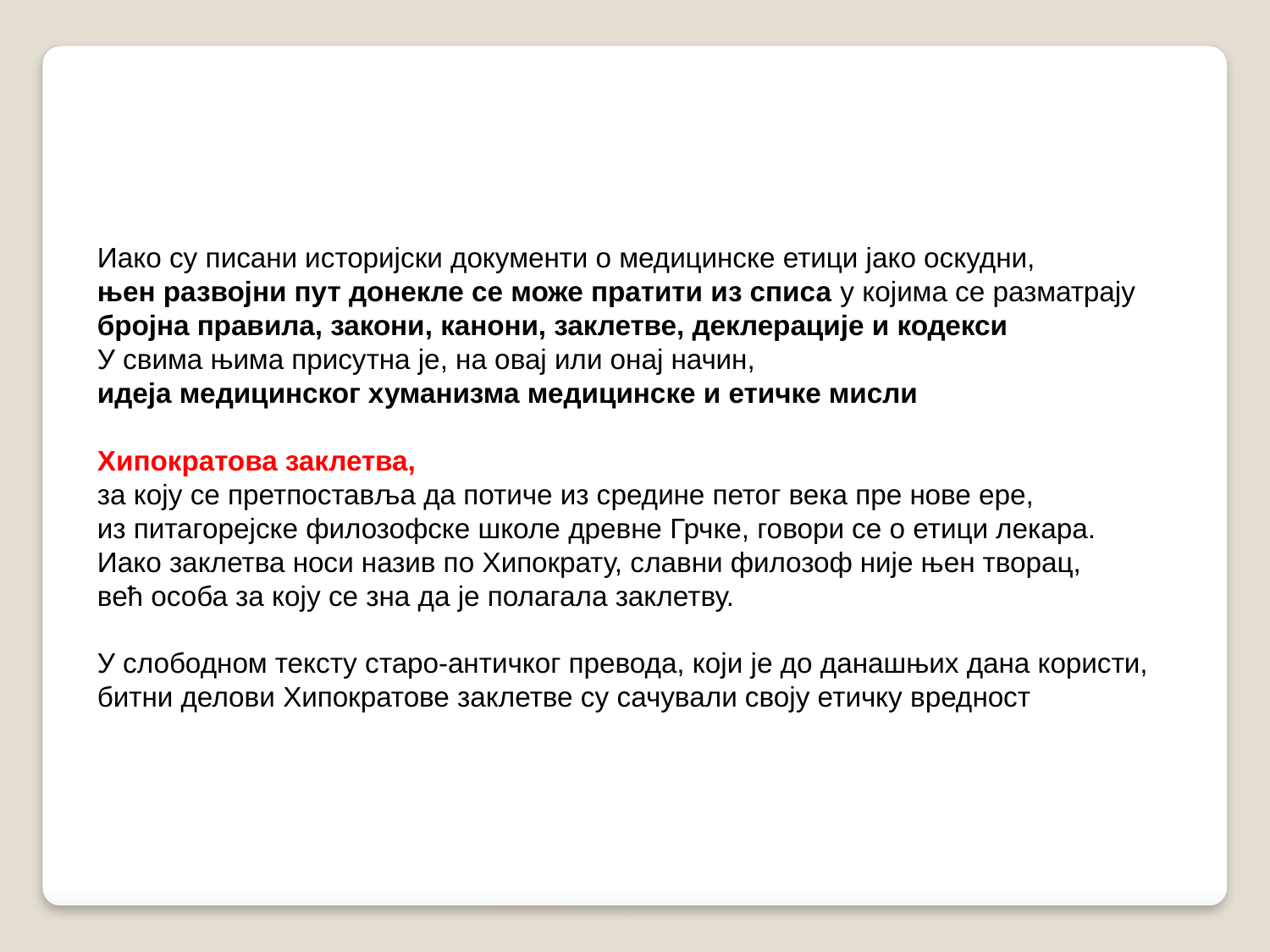

Иако су писани историјски документи о медицинске етици јако оскудни,
њен развојни пут донекле се може пратити из списа у којима се разматрају
бројна правила, закони, канони, заклетве, деклерације и кодекси
У свима њима присутна је, на овај или онај начин,
идеја медицинског хуманизма медицинске и етичке мисли

Хипократова заклетва,
за коју се претпоставља да потиче из средине петог века пре нове ере,
из питагорејске филозофске школе древне Грчке, говори се о етици лекара.
Иако заклетва носи назив по Хипократу, славни филозоф није њен творац,
већ особа за коју се зна да је полагала заклетву.

У слободном тексту старо-античког превода, који је до данашњих дана користи, битни делови Хипократове заклетве су сачували своју етичку вредност